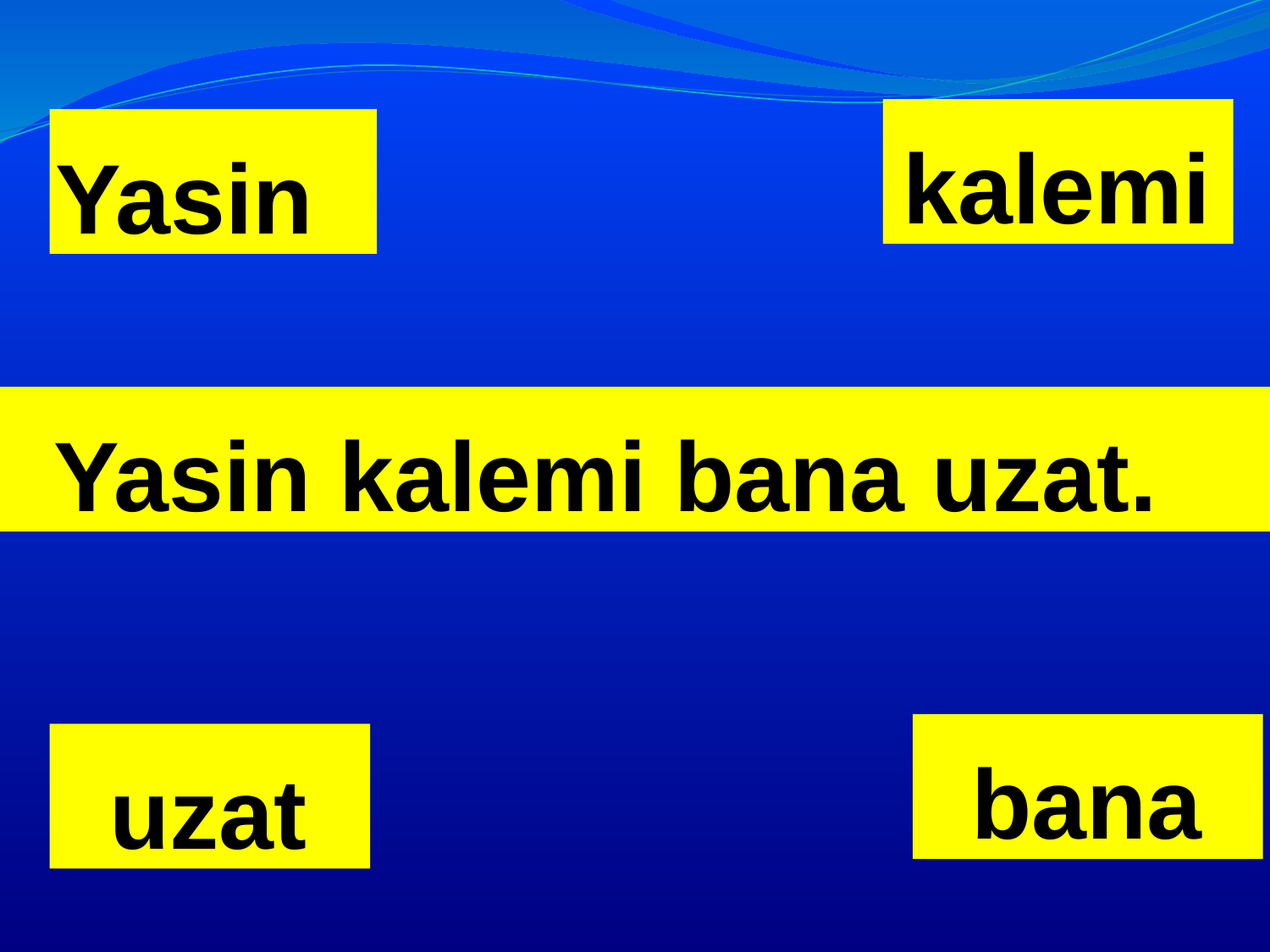

kalemi
# Yasin
Yasin kalemi bana uzat.
bana
uzat